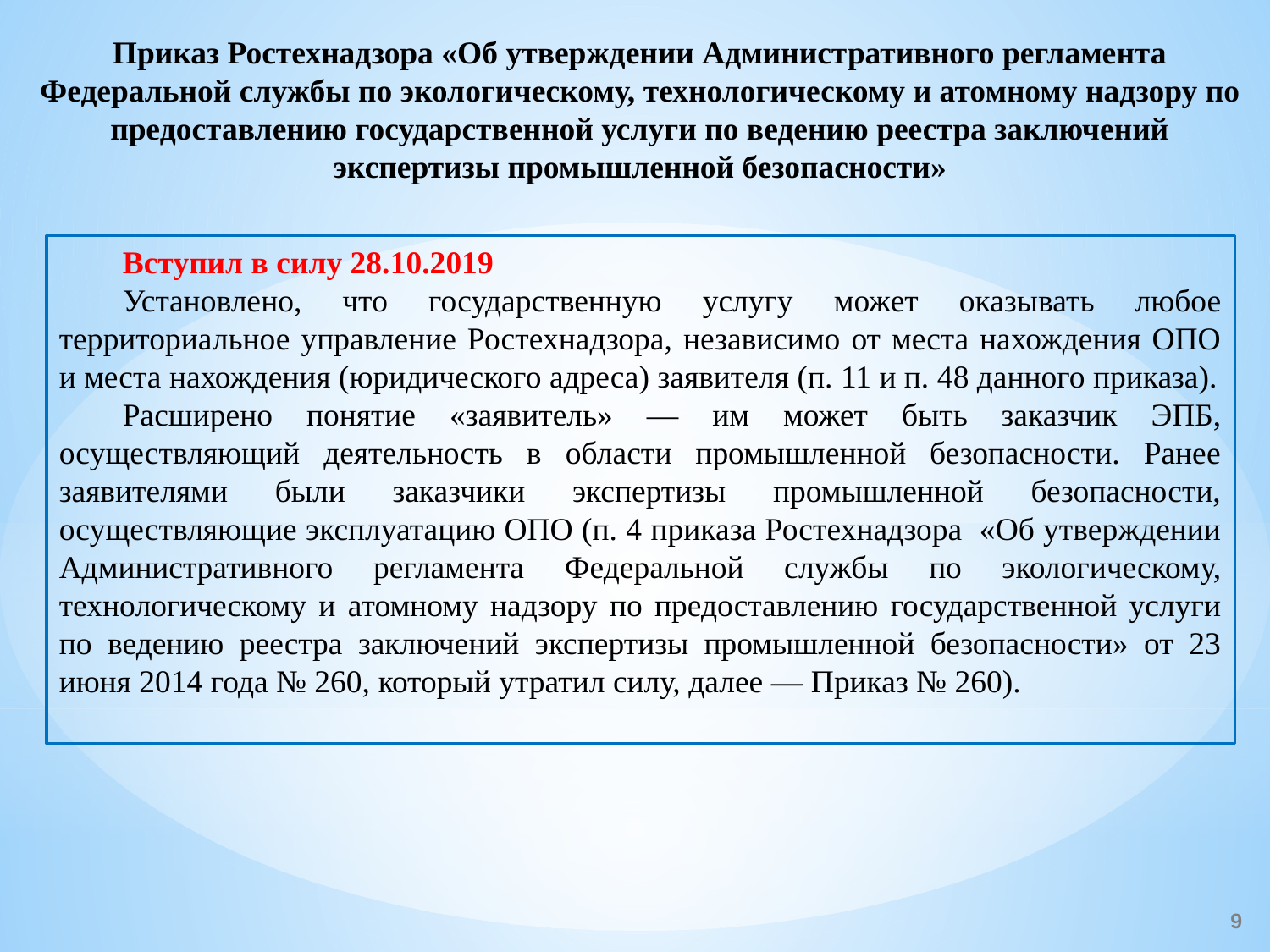

Приказ Ростехнадзора «Об утверждении Административного регламента Федеральной службы по экологическому, технологическому и атомному надзору по предоставлению государственной услуги по ведению реестра заключений экспертизы промышленной безопасности»
Вступил в силу 28.10.2019
Установлено, что государственную услугу может оказывать любое территориальное управление Ростехнадзора, независимо от места нахождения ОПО и места нахождения (юридического адреса) заявителя (п. 11 и п. 48 данного приказа).
Расширено понятие «заявитель» — им может быть заказчик ЭПБ, осуществляющий деятельность в области промышленной безопасности. Ранее заявителями были заказчики экспертизы промышленной безопасности, осуществляющие эксплуатацию ОПО (п. 4 приказа Ростехнадзора  «Об утверждении Административного регламента Федеральной службы по экологическому, технологическому и атомному надзору по предоставлению государственной услуги по ведению реестра заключений экспертизы промышленной безопасности» от 23 июня 2014 года № 260, который утратил силу, далее — Приказ № 260).

9